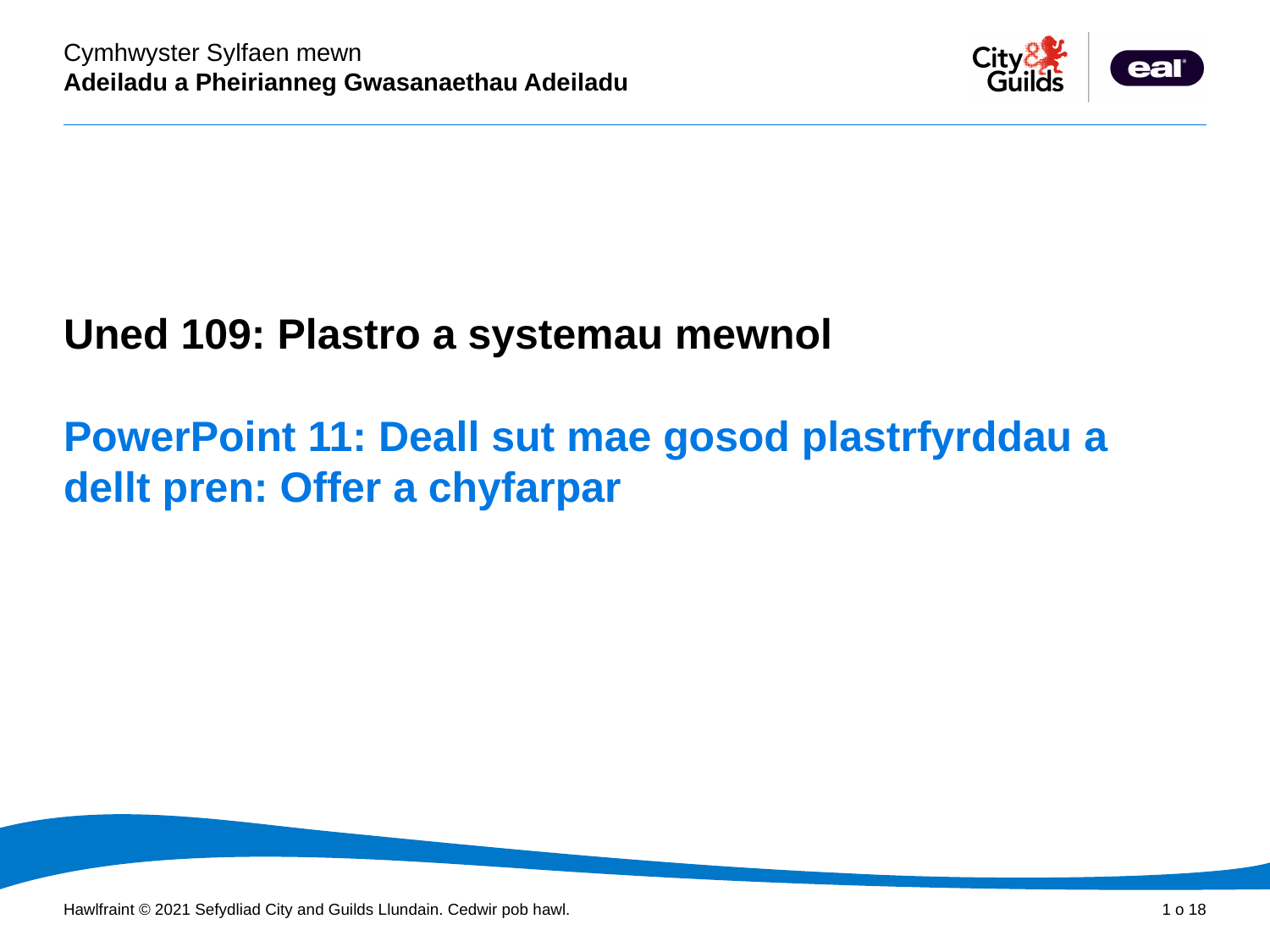

Cyflwyniad PowerPoint
Uned 109: Plastro a systemau mewnol
# PowerPoint 11: Deall sut mae gosod plastrfyrddau a dellt pren: Offer a chyfarpar